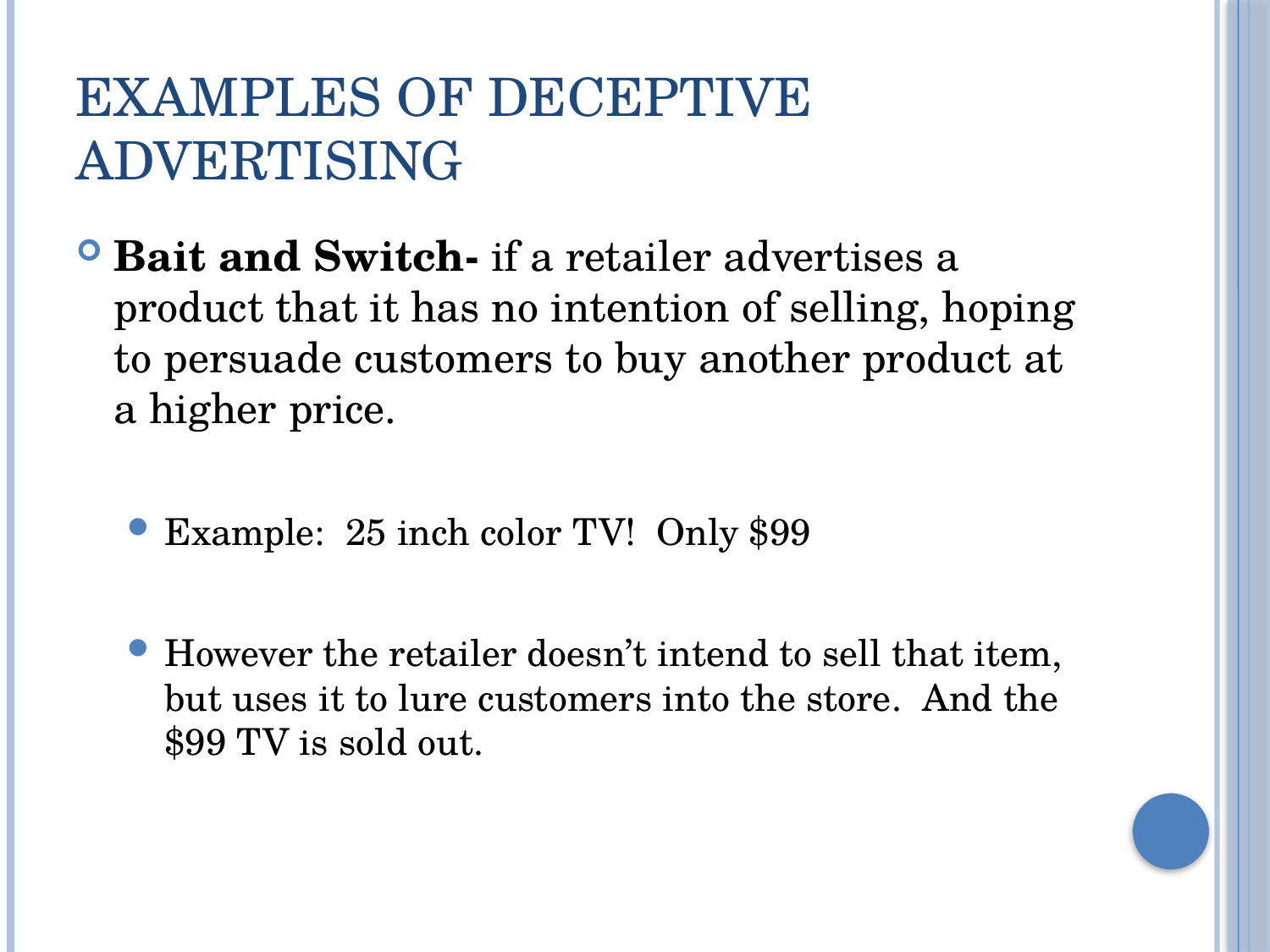

# Examples of Deceptive Advertising
Bait and Switch- if a retailer advertises a product that it has no intention of selling, hoping to persuade customers to buy another product at a higher price.

Example:  25 inch color TV!  Only $99

However the retailer doesn’t intend to sell that item, but uses it to lure customers into the store.  And the $99 TV is sold out.